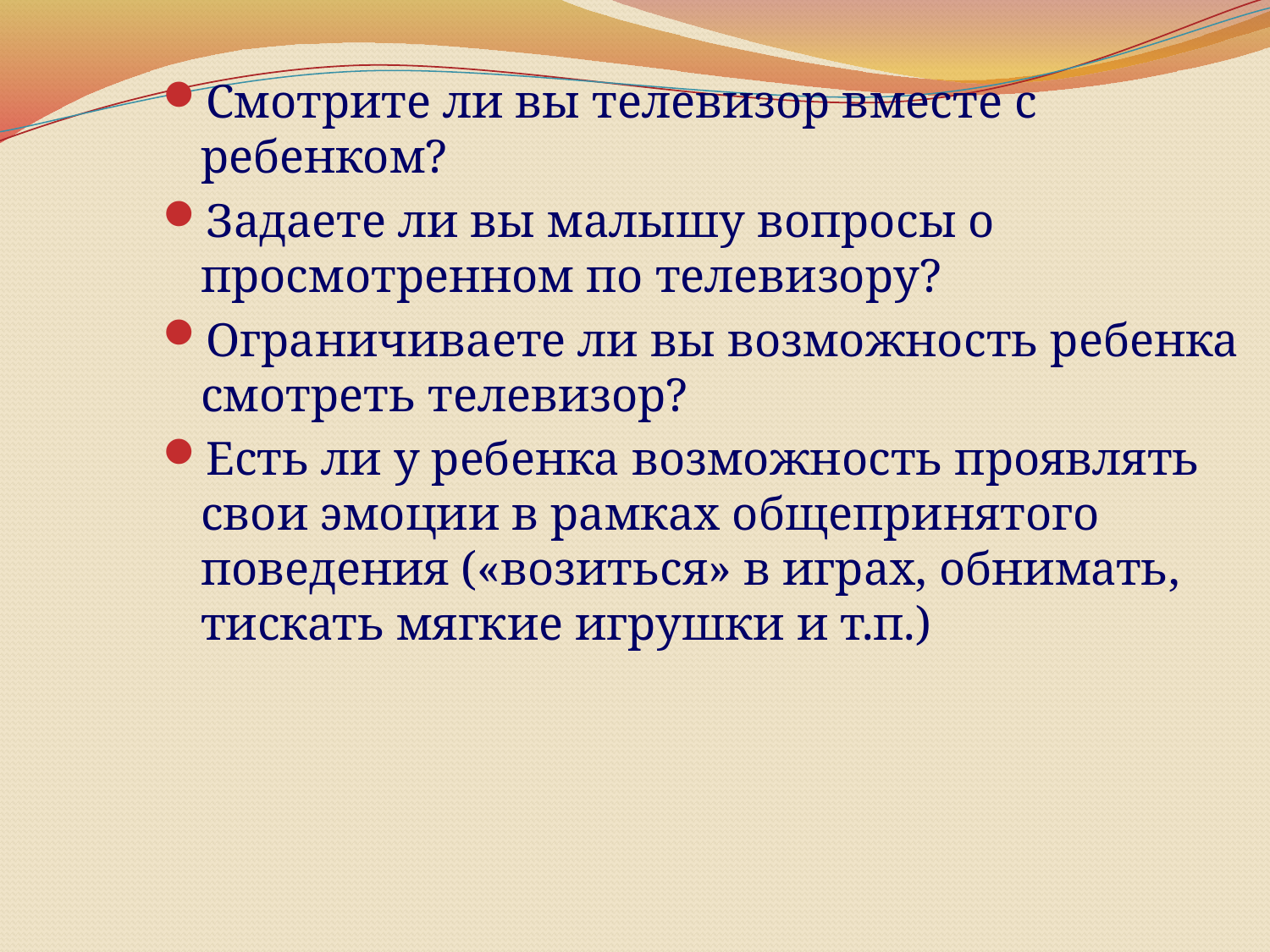

Смотрите ли вы телевизор вместе с ребенком?
Задаете ли вы малышу вопросы о просмотренном по телевизору?
Ограничиваете ли вы возможность ребенка смотреть телевизор?
Есть ли у ребенка возможность проявлять свои эмоции в рамках общепринятого поведения («возиться» в играх, обнимать, тискать мягкие игрушки и т.п.)